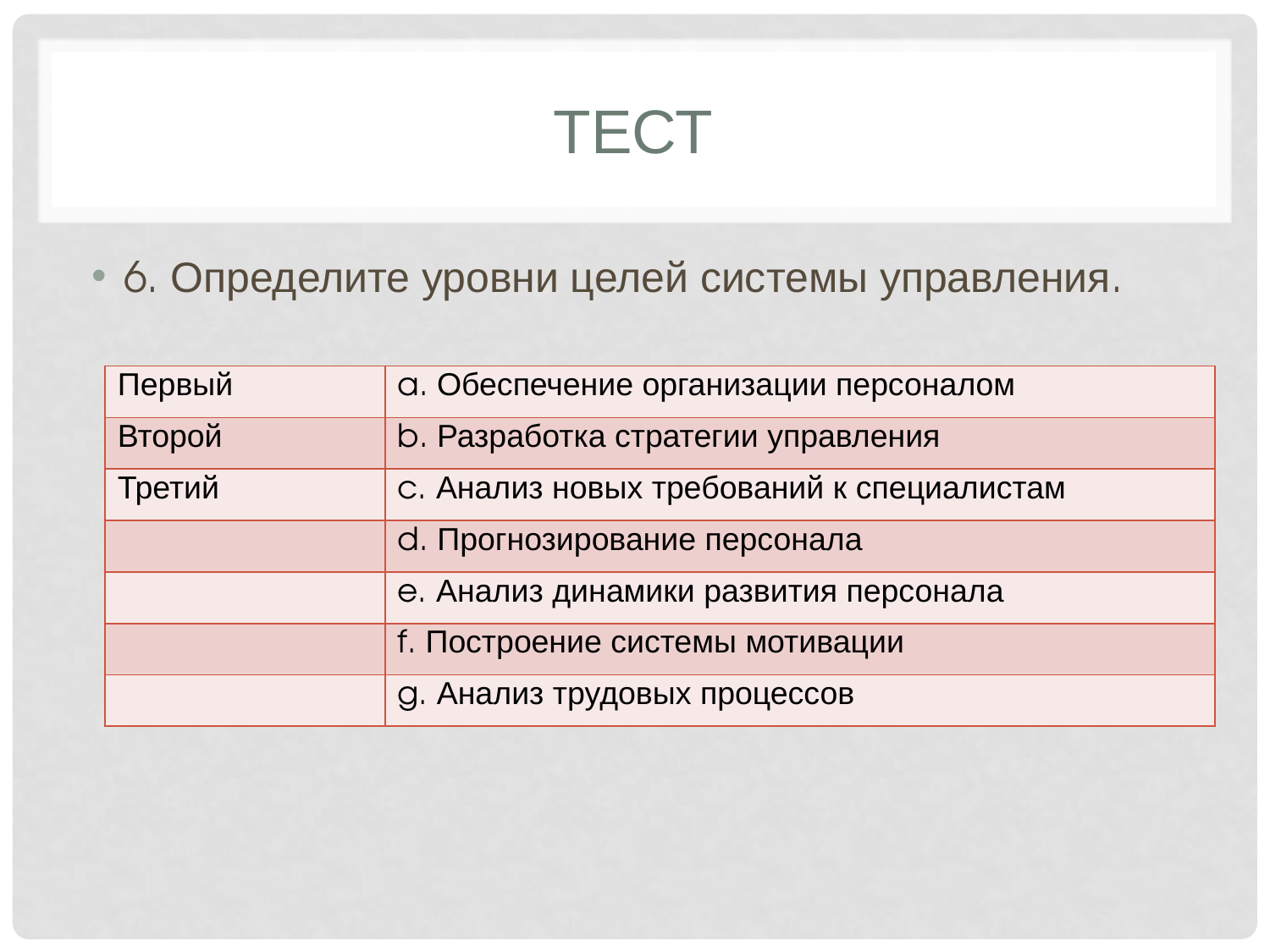

# ТЕСТ
6. Определите уровни целей системы управления.

| Первый | a. Обеспечение организации персоналом |
| --- | --- |
| Второй | b. Разработка стратегии управления |
| Третий | c. Анализ новых требований к специалистам |
|  | d. Прогнозирование персонала |
|  | e. Анализ динамики развития персонала |
|  | f. Построение системы мотивации |
|  | g. Анализ трудовых процессов |